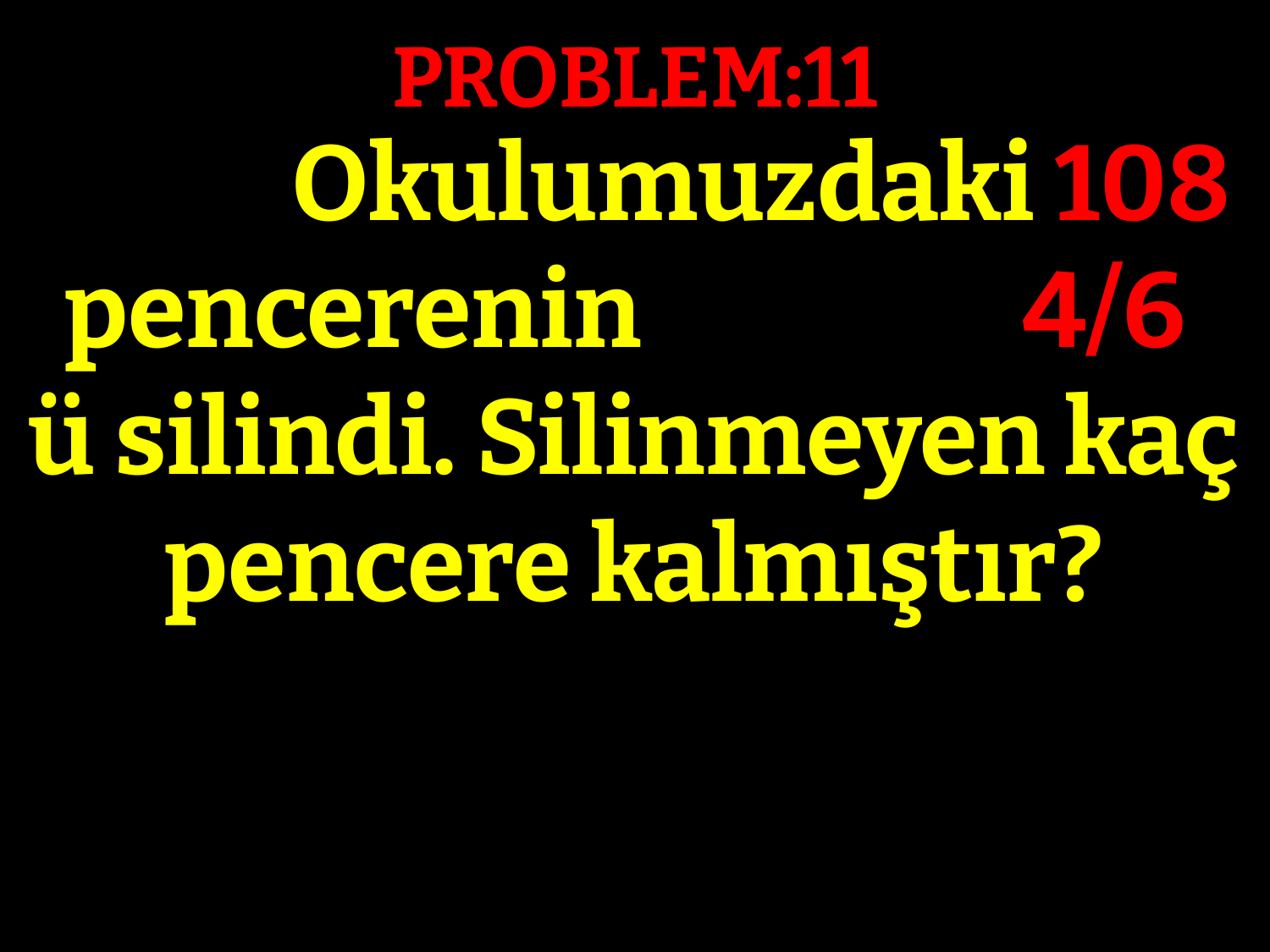

PROBLEM:11
 	 	Okulumuzdaki 108 pencerenin                    4/6  ü silindi. Silinmeyen kaç pencere kalmıştır?
#